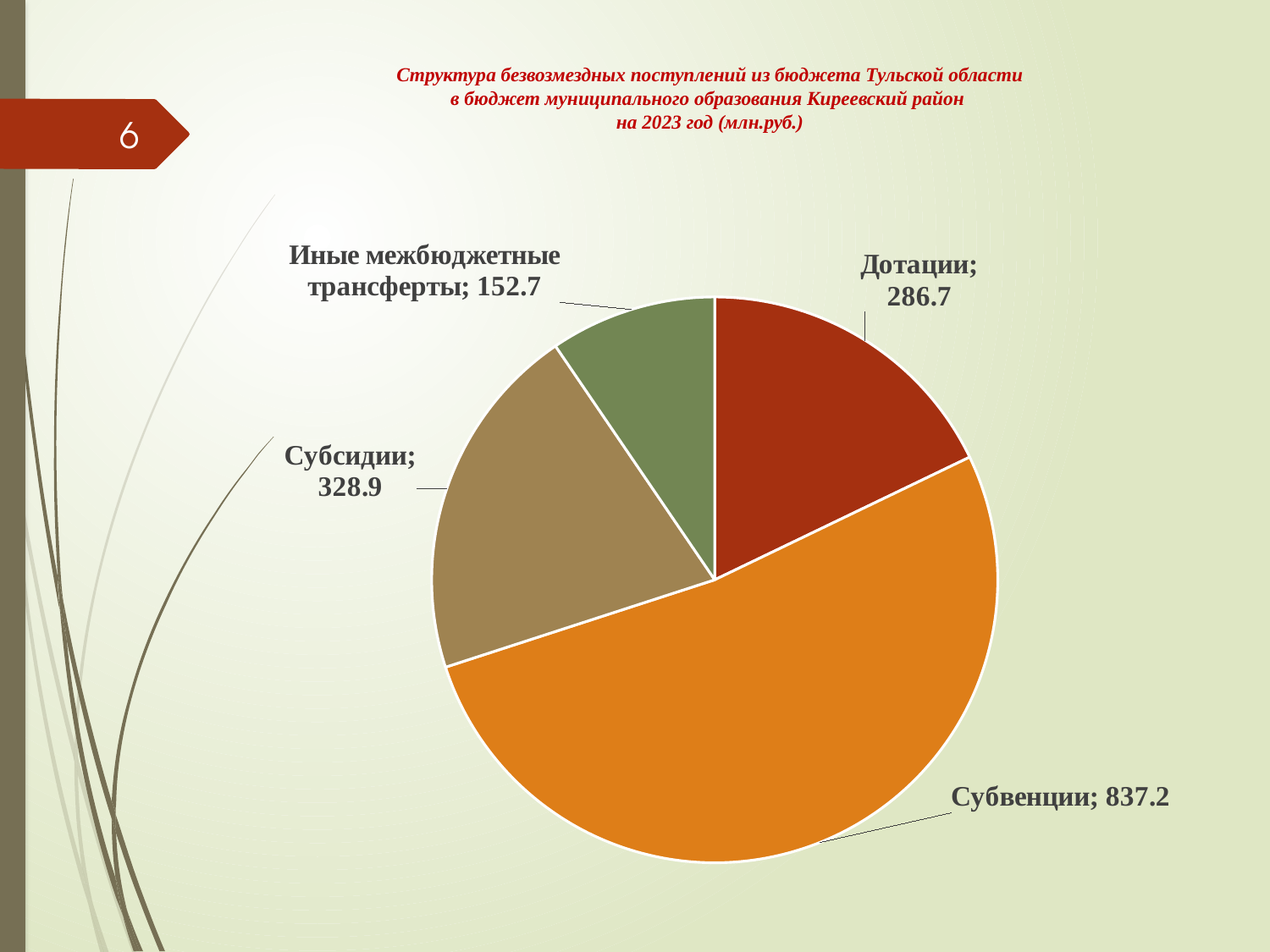

# Структура безвозмездных поступлений из бюджета Тульской области в бюджет муниципального образования Киреевский район на 2023 год (млн.руб.)
6

### Chart

| Category | Столбец1 |
|---|---|
| Дотации | 286.7 |
| Субвенции | 837.2 |
| Субсидии | 328.9 |
| Иные межбюджетные трансферты | 152.7 |